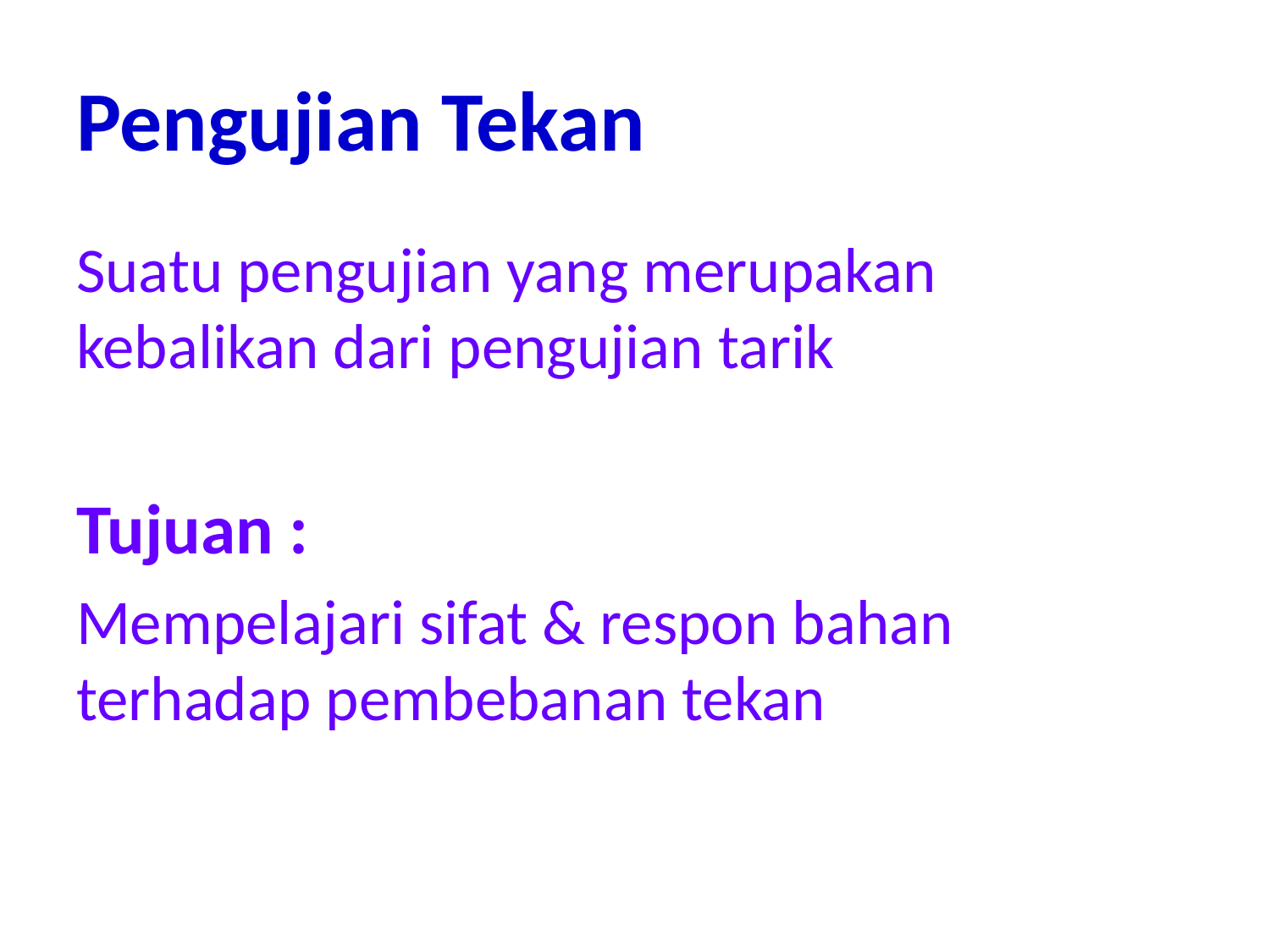

# Pengujian Tekan
Suatu pengujian yang merupakan kebalikan dari pengujian tarik

Tujuan :
Mempelajari sifat & respon bahan terhadap pembebanan tekan